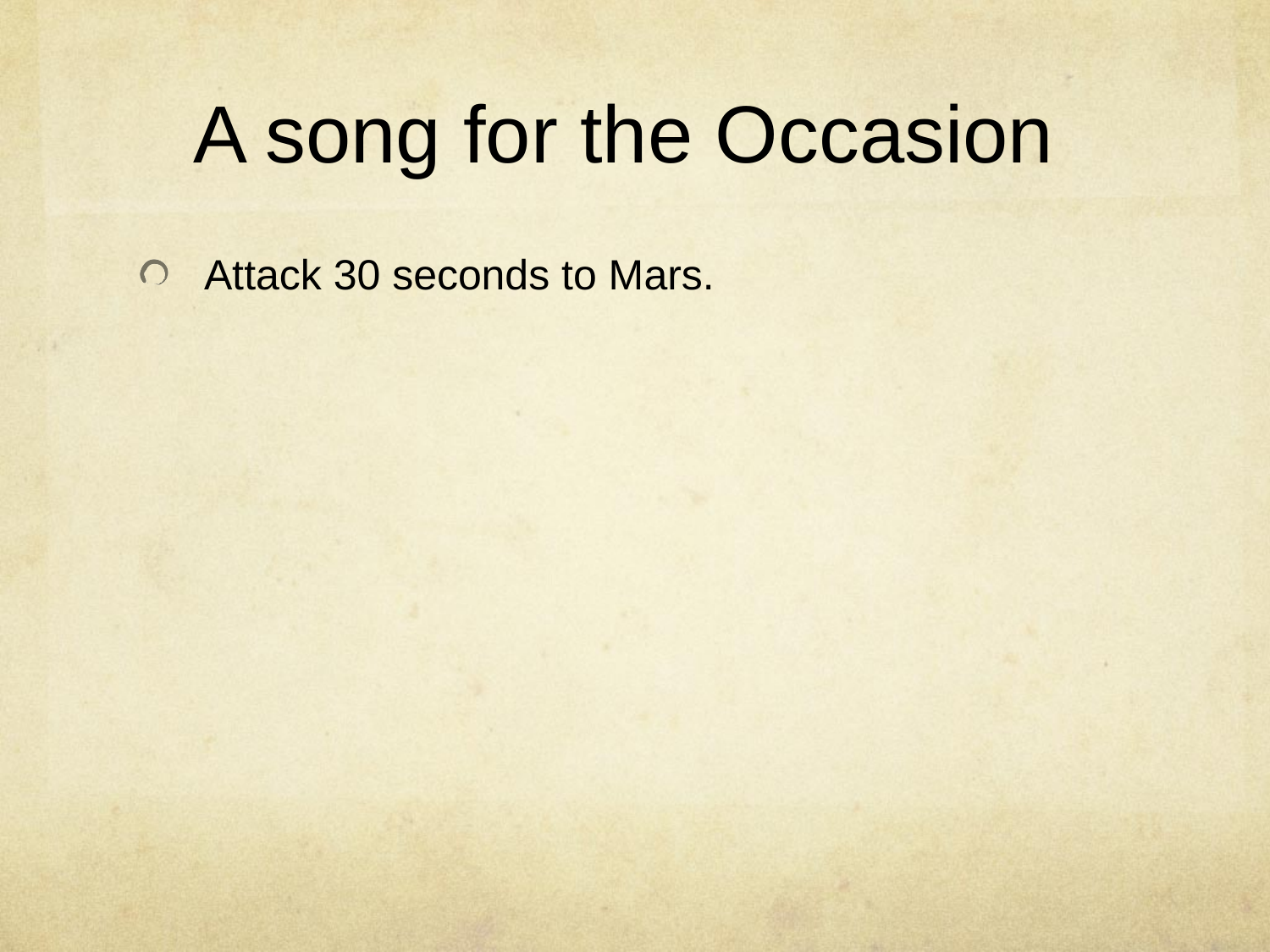

# A song for the Occasion
Attack 30 seconds to Mars.